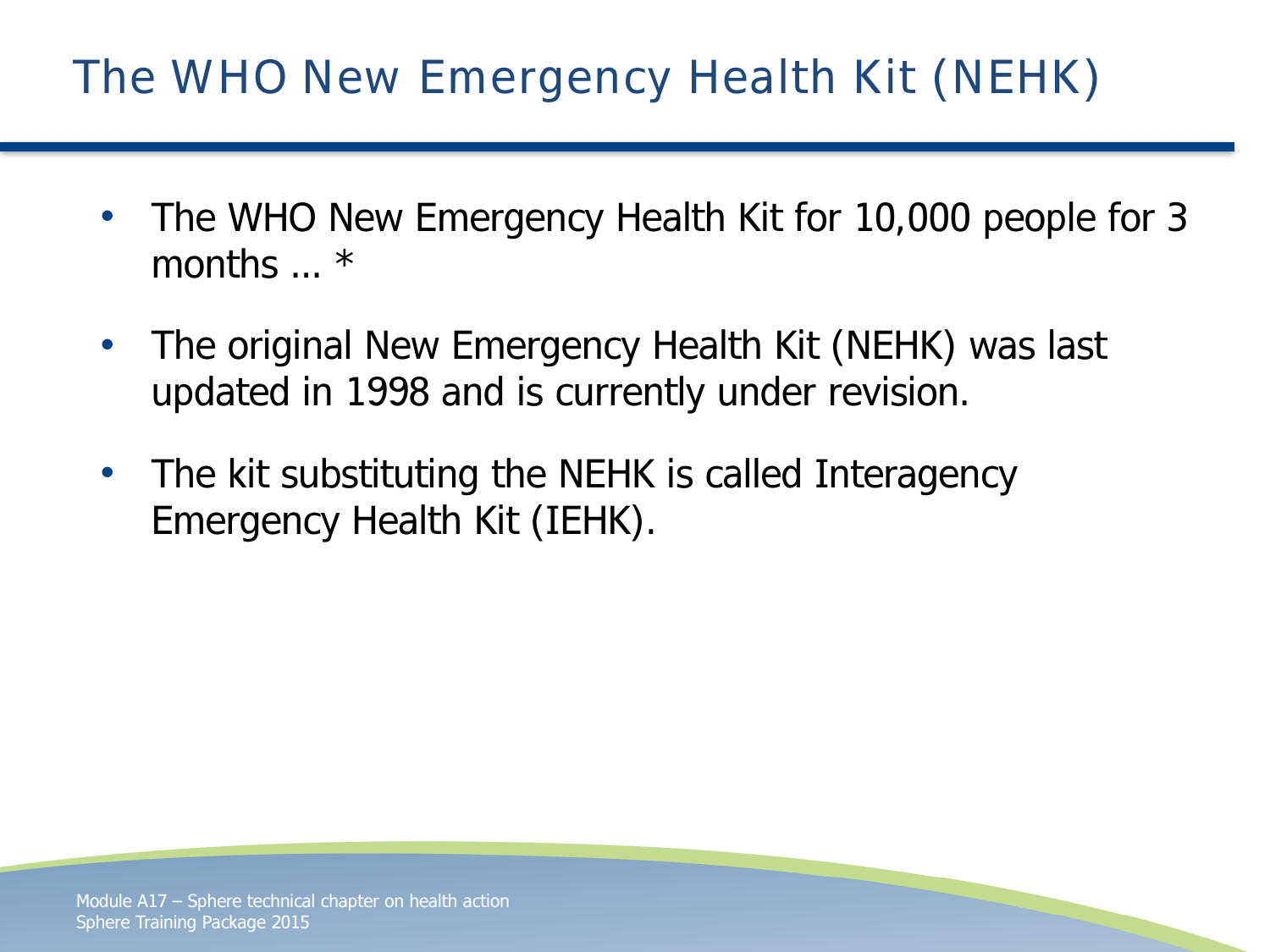

# The WHO New Emergency Health Kit (NEHK)
The WHO New Emergency Health Kit for 10,000 people for 3 months … *
The original New Emergency Health Kit (NEHK) was last updated in 1998 and is currently under revision.
The kit substituting the NEHK is called Interagency Emergency Health Kit (IEHK).
Module A17 – Sphere technical chapter on health action
Sphere Training Package 2015